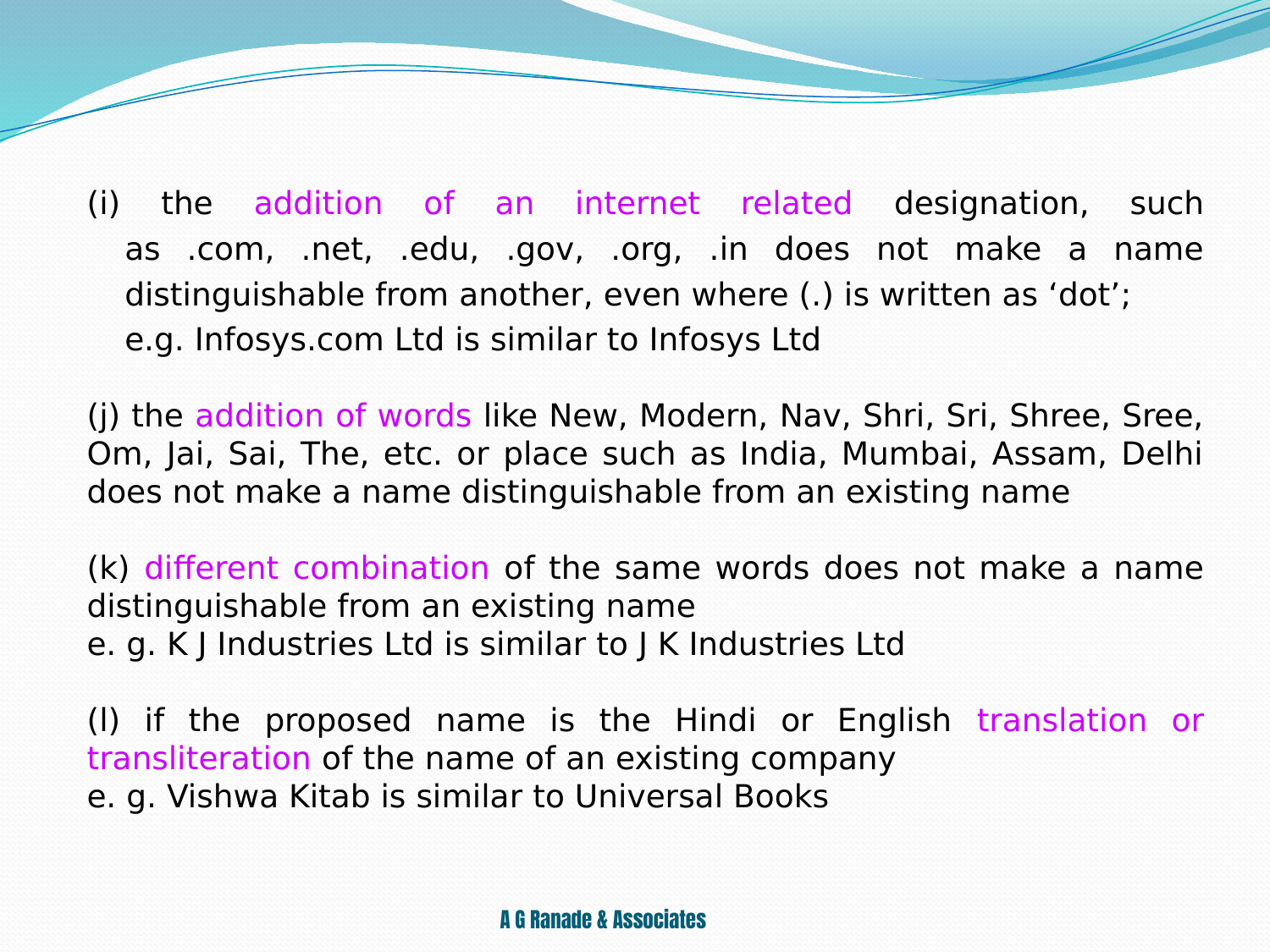

(i) the addition of an internet related designation, such as .com, .net, .edu, .gov, .org, .in does not make a name distinguishable from another, even where (.) is written as ‘dot’;
	e.g. Infosys.com Ltd is similar to Infosys Ltd

(j) the addition of words like New, Modern, Nav, Shri, Sri, Shree, Sree, Om, Jai, Sai, The, etc. or place such as India, Mumbai, Assam, Delhi does not make a name distinguishable from an existing name

(k) different combination of the same words does not make a name distinguishable from an existing name
e. g. K J Industries Ltd is similar to J K Industries Ltd

(l) if the proposed name is the Hindi or English translation or transliteration of the name of an existing company
e. g. Vishwa Kitab is similar to Universal Books
A G Ranade & Associates